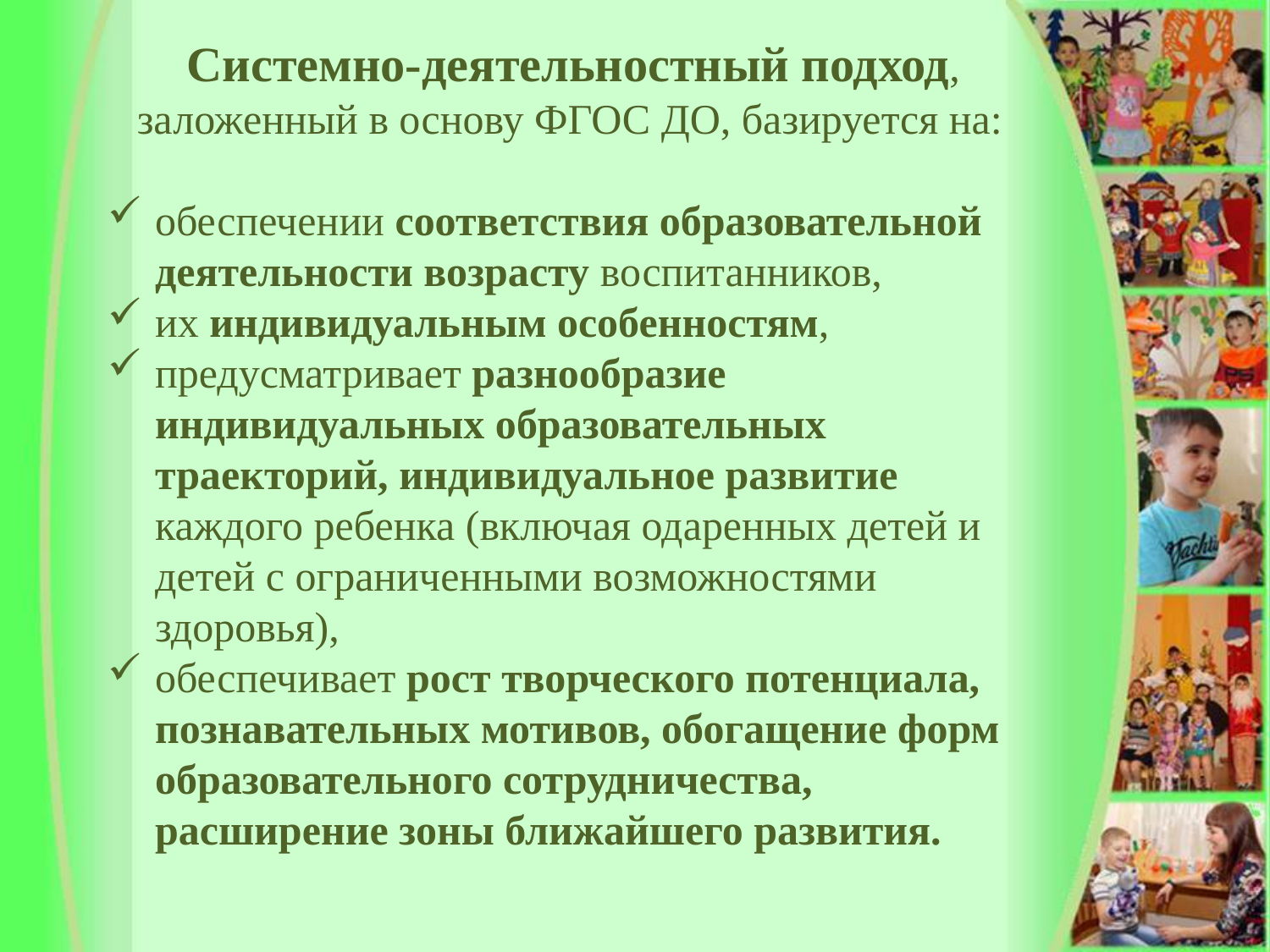

Системно-деятельностный подход, заложенный в основу ФГОС ДО, базируется на:

обеспечении соответствия образовательной деятельности возрасту воспитанников,
их индивидуальным особенностям,
предусматривает разнообразие индивидуальных образовательных траекторий, индивидуальное развитие каждого ребенка (включая одаренных детей и детей с ограниченными возможностями здоровья),
обеспечивает рост творческого потенциала, познавательных мотивов, обогащение форм образовательного сотрудничества, расширение зоны ближайшего развития.